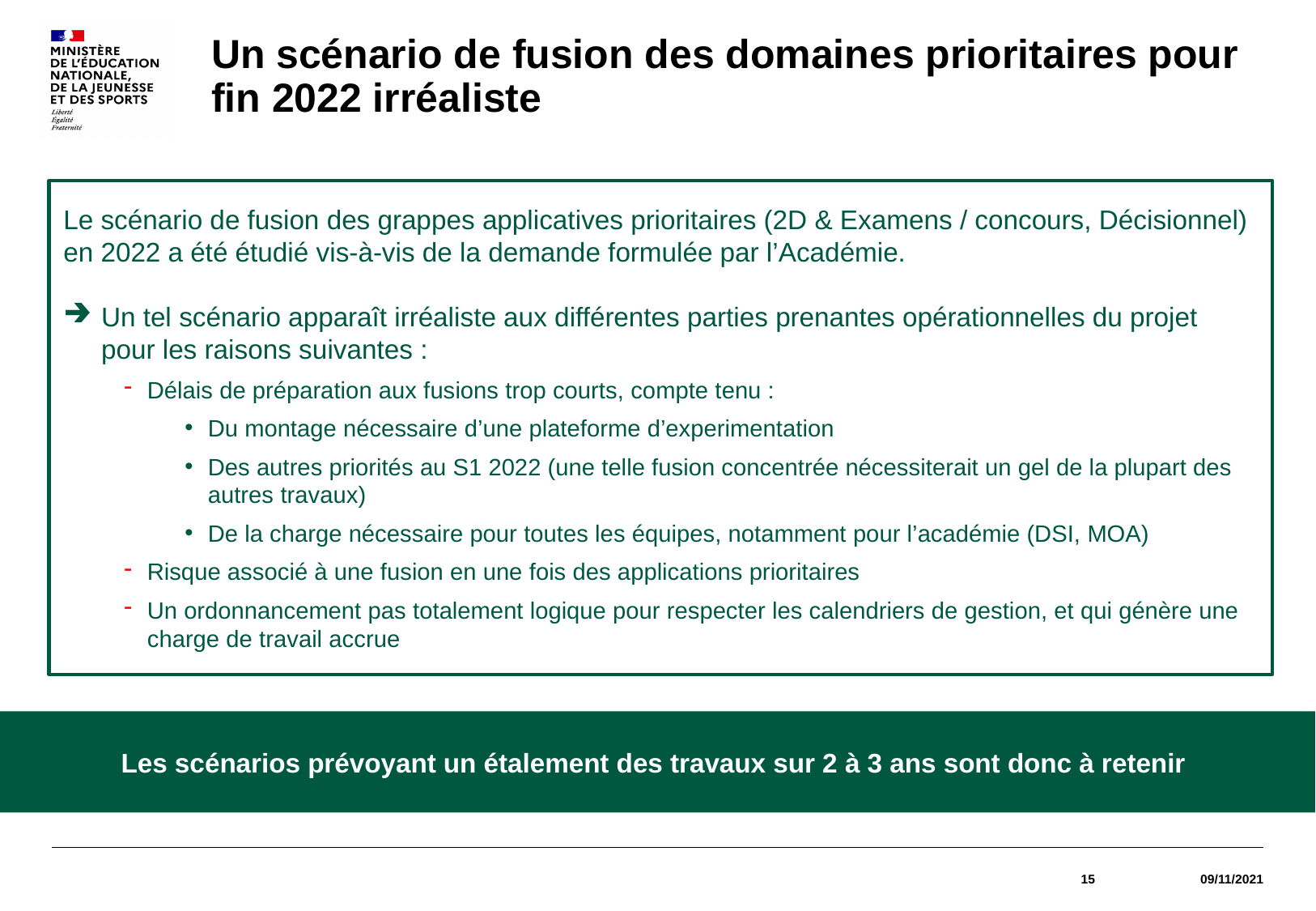

# Un scénario de fusion des domaines prioritaires pour fin 2022 irréaliste
Le scénario de fusion des grappes applicatives prioritaires (2D & Examens / concours, Décisionnel) en 2022 a été étudié vis-à-vis de la demande formulée par l’Académie.

Un tel scénario apparaît irréaliste aux différentes parties prenantes opérationnelles du projet pour les raisons suivantes :
Délais de préparation aux fusions trop courts, compte tenu :
Du montage nécessaire d’une plateforme d’experimentation
Des autres priorités au S1 2022 (une telle fusion concentrée nécessiterait un gel de la plupart des autres travaux)
De la charge nécessaire pour toutes les équipes, notamment pour l’académie (DSI, MOA)
Risque associé à une fusion en une fois des applications prioritaires
Un ordonnancement pas totalement logique pour respecter les calendriers de gestion, et qui génère une charge de travail accrue
Les scénarios prévoyant un étalement des travaux sur 2 à 3 ans sont donc à retenir
15
09/11/2021